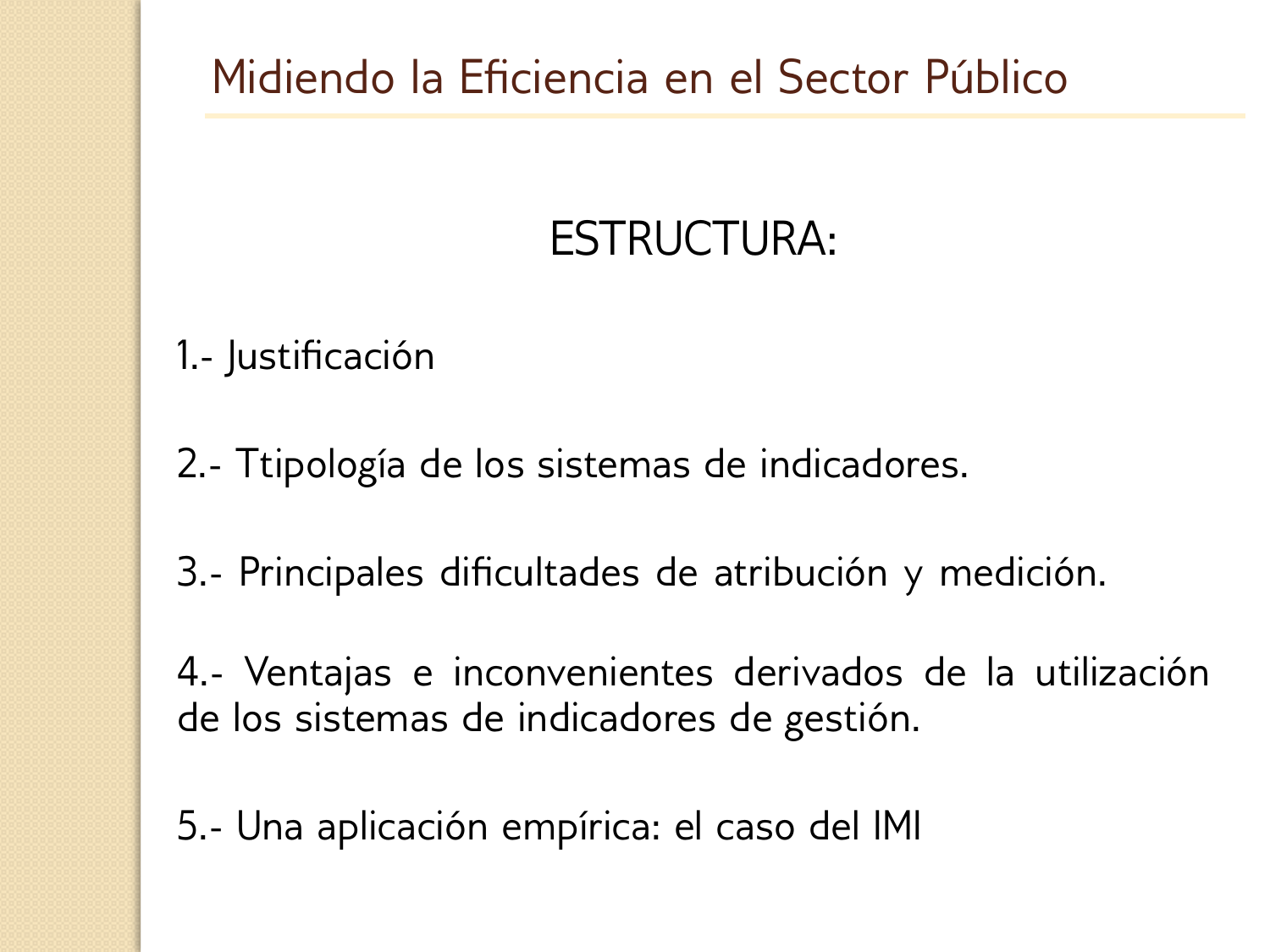

Midiendo la Eficiencia en el Sector Público

ESTRUCTURA:

1.- Justificación

2.- Ttipología de los sistemas de indicadores.

3.- Principales dificultades de atribución y medición.
4.- Ventajas e inconvenientes derivados de la utilización de los sistemas de indicadores de gestión.

5.- Una aplicación empírica: el caso del IMI